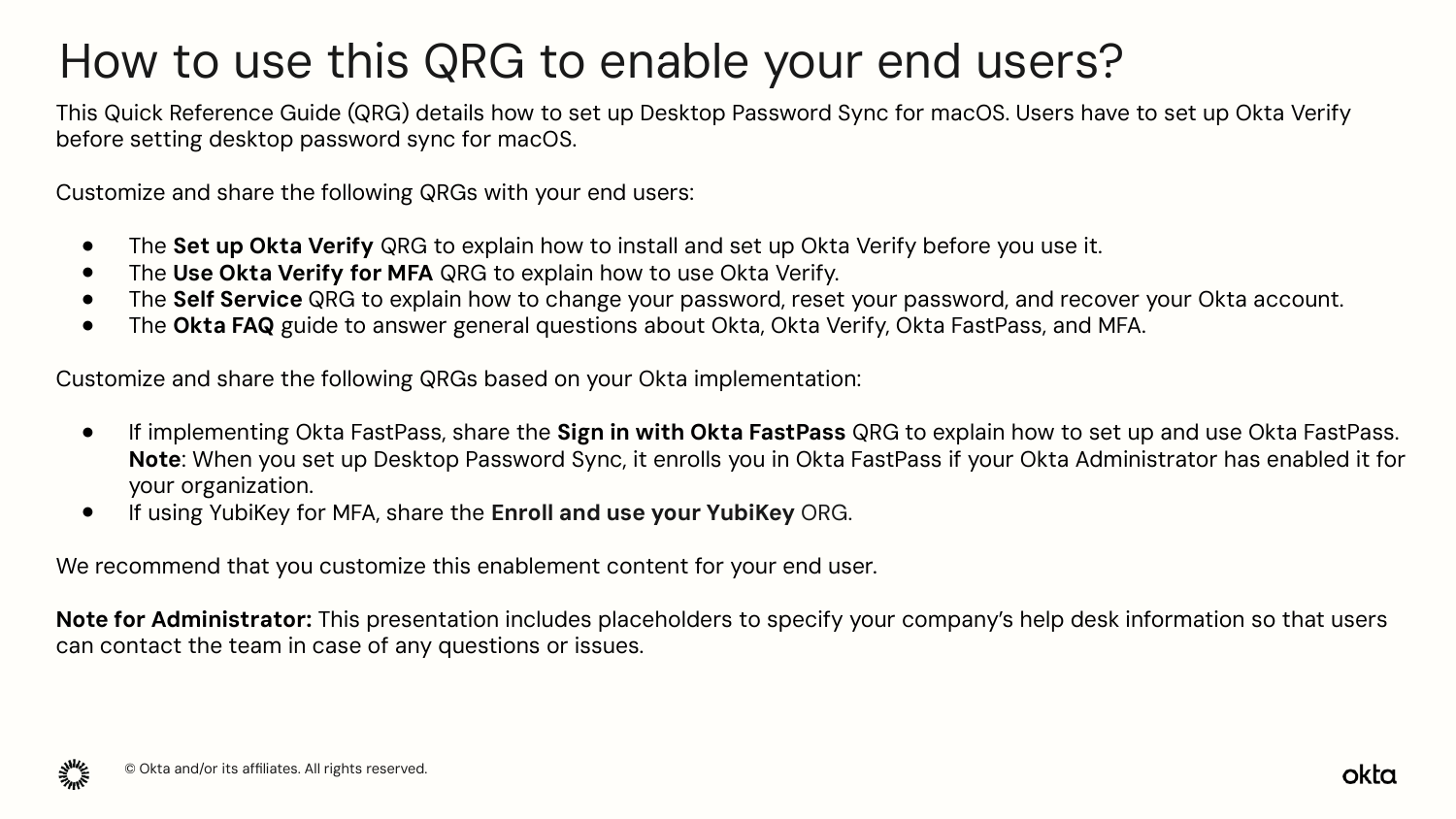

How to use this QRG to enable your end users?
This Quick Reference Guide (QRG) details how to set up Desktop Password Sync for macOS. Users have to set up Okta Verify before setting desktop password sync for macOS.

Customize and share the following QRGs with your end users:

The Set up Okta Verify QRG to explain how to install and set up Okta Verify before you use it.
The Use Okta Verify for MFA QRG to explain how to use Okta Verify.
The Self Service QRG to explain how to change your password, reset your password, and recover your Okta account.
The Okta FAQ guide to answer general questions about Okta, Okta Verify, Okta FastPass, and MFA.

Customize and share the following QRGs based on your Okta implementation:

If implementing Okta FastPass, share the Sign in with Okta FastPass QRG to explain how to set up and use Okta FastPass.
Note: When you set up Desktop Password Sync, it enrolls you in Okta FastPass if your Okta Administrator has enabled it for your organization.
If using YubiKey for MFA, share the Enroll and use your YubiKey ORG.

We recommend that you customize this enablement content for your end user.

Note for Administrator: This presentation includes placeholders to specify your company’s help desk information so that users can contact the team in case of any questions or issues.